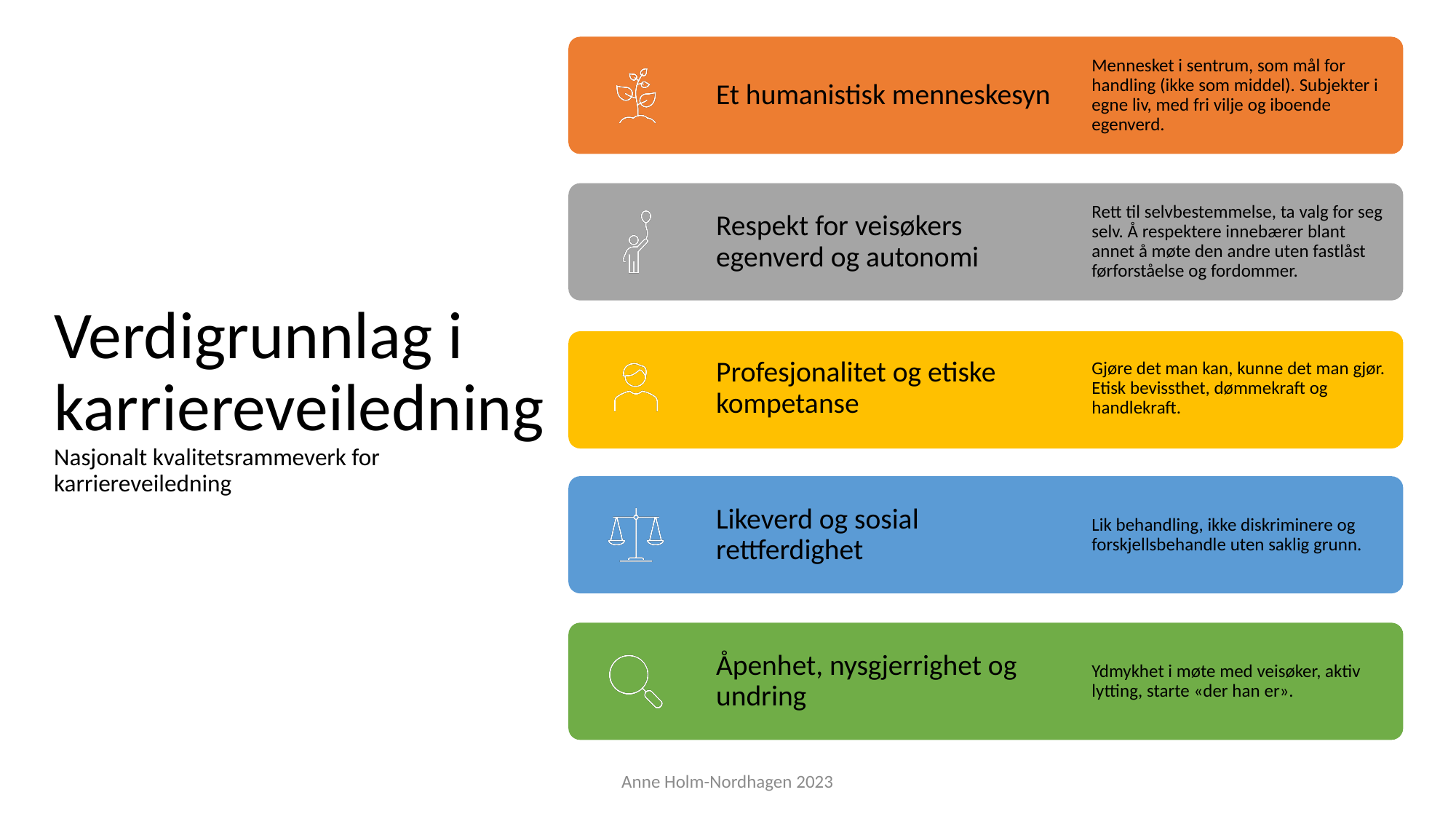

Et humanistisk menneskesyn
Mennesket i sentrum, som mål for handling (ikke som middel). Subjekter i egne liv, med fri vilje og iboende egenverd.
Respekt for veisøkers egenverd og autonomi
Rett til selvbestemmelse, ta valg for seg selv. Å respektere innebærer blant annet å møte den andre uten fastlåst førforståelse og fordommer.
Profesjonalitet og etiske kompetanse
Gjøre det man kan, kunne det man gjør. Etisk bevissthet, dømmekraft og handlekraft.
Likeverd og sosial rettferdighet
Lik behandling, ikke diskriminere og forskjellsbehandle uten saklig grunn.
Åpenhet, nysgjerrighet og undring
Ydmykhet i møte med veisøker, aktiv lytting, starte «der han er».
# Verdigrunnlag i karriereveiledning Nasjonalt kvalitetsrammeverk for karriereveiledning
Anne Holm-Nordhagen 2023